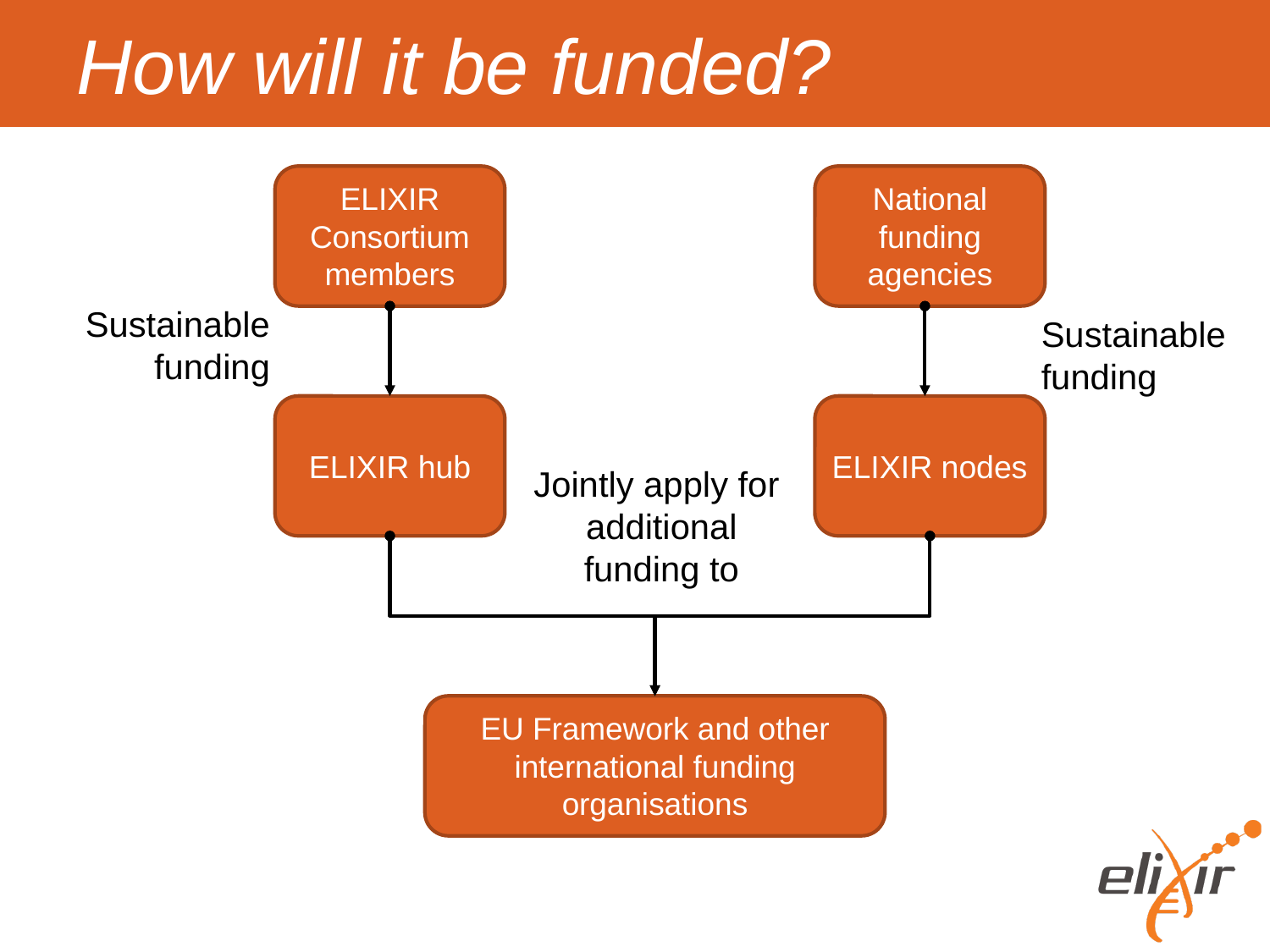

# How will it be funded?
ELIXIR Consortium members
National funding agencies
Sustainable
funding
Sustainable
funding
ELIXIR hub
ELIXIR nodes
Jointly apply for
additional
funding to
EU Framework and other international funding organisations
57
12.09.2011